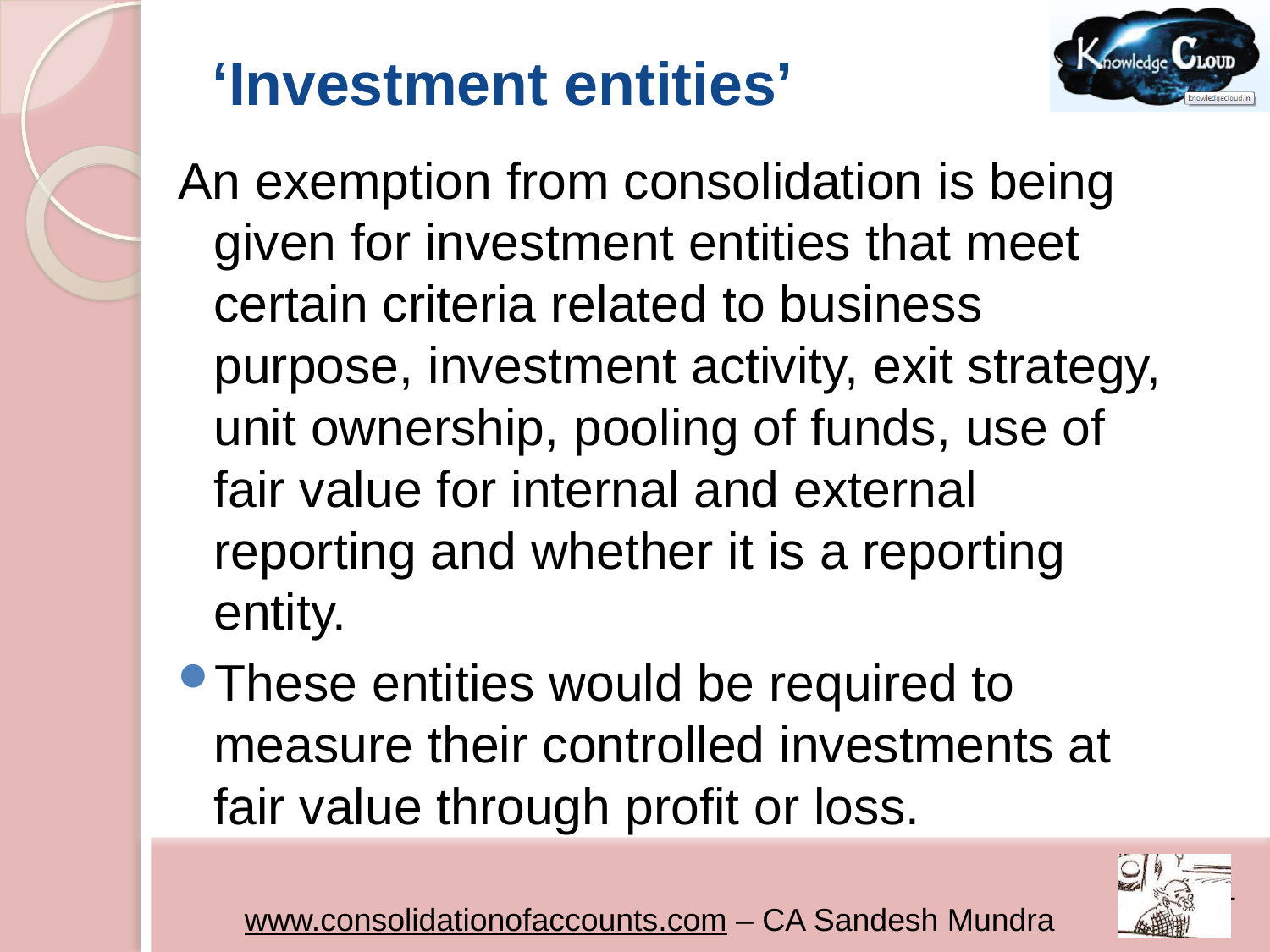

# ‘Investment entities’
An exemption from consolidation is being given for investment entities that meet certain criteria related to business purpose, investment activity, exit strategy, unit ownership, pooling of funds, use of fair value for internal and external reporting and whether it is a reporting entity.
These entities would be required to measure their controlled investments at fair value through profit or loss.
41